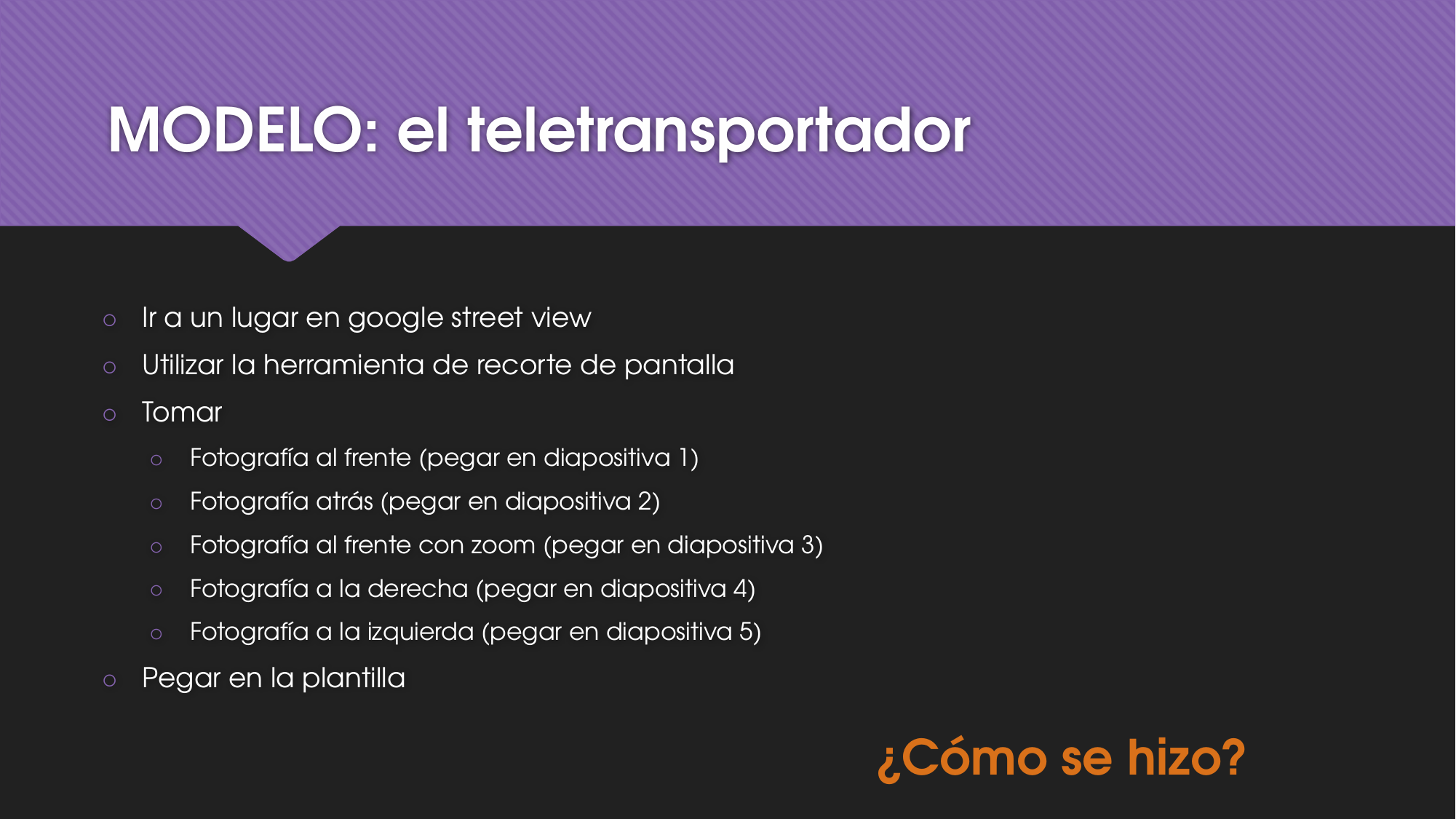

# MODELO: el teletransportador

Ir a un lugar en google street view
Utilizar la herramienta de recorte de pantalla
Tomar
Fotografía al frente (pegar en diapositiva 1)
Fotografía atrás (pegar en diapositiva 2)
Fotografía al frente con zoom (pegar en diapositiva 3)
Fotografía a la derecha (pegar en diapositiva 4)
Fotografía a la izquierda (pegar en diapositiva 5)
Pegar en la plantilla

¿Cómo se hizo?